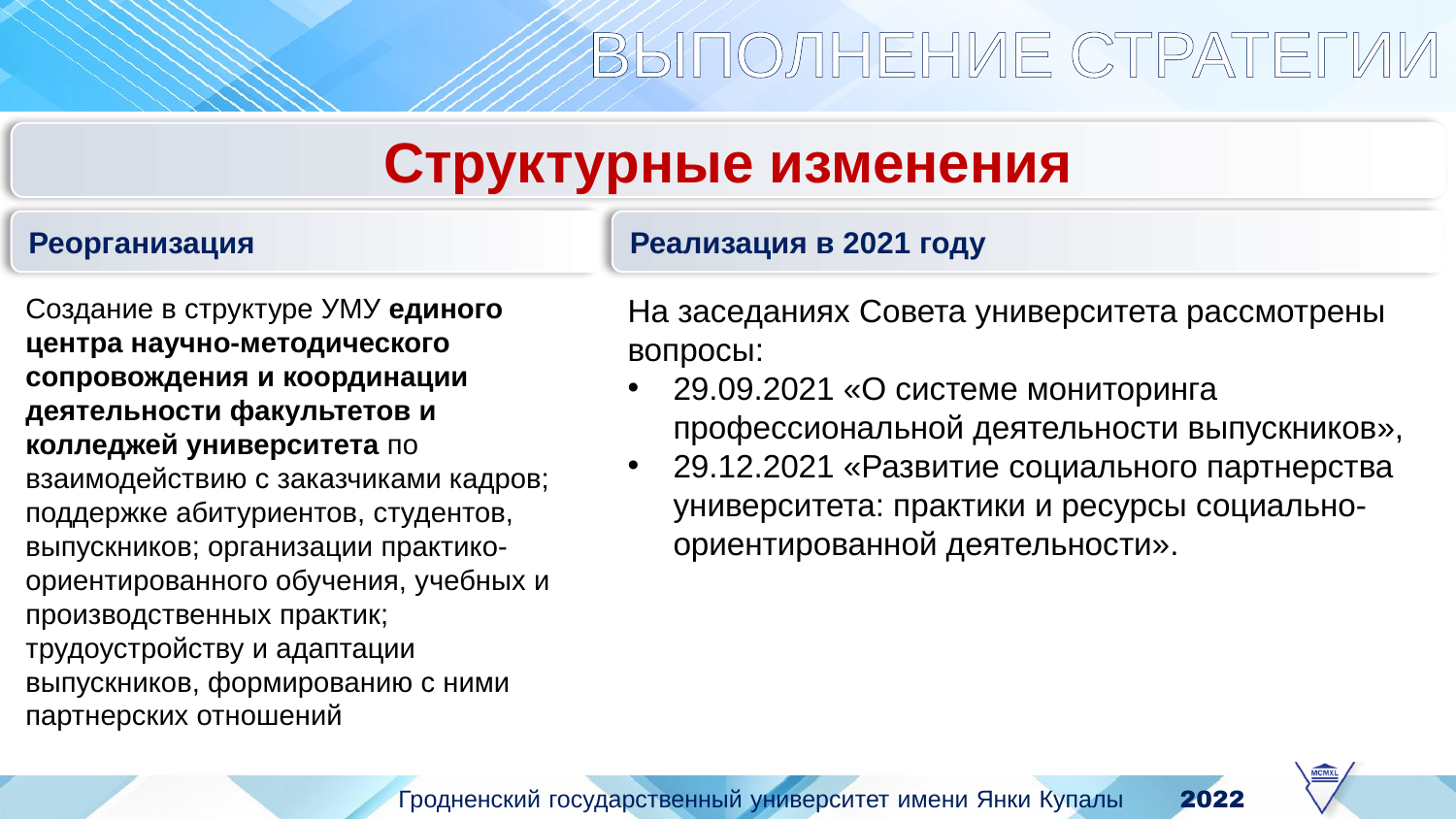

ВЫПОЛНЕНИЕ СТРАТЕГИИ
Структурные изменения
Реорганизация
Реализация в 2021 году
На заседаниях Совета университета рассмотрены вопросы:
29.09.2021 «О системе мониторинга профессиональной деятельности выпускников»,
29.12.2021 «Развитие социального партнерства университета: практики и ресурсы социально-ориентированной деятельности».
Создание в структуре УМУ единого центра научно-методического сопровождения и координации деятельности факультетов и колледжей университета по взаимодействию с заказчиками кадров; поддержке абитуриентов, студентов, выпускников; организации практико-ориентированного обучения, учебных и производственных практик; трудоустройству и адаптации выпускников, формированию с ними партнерских отношений